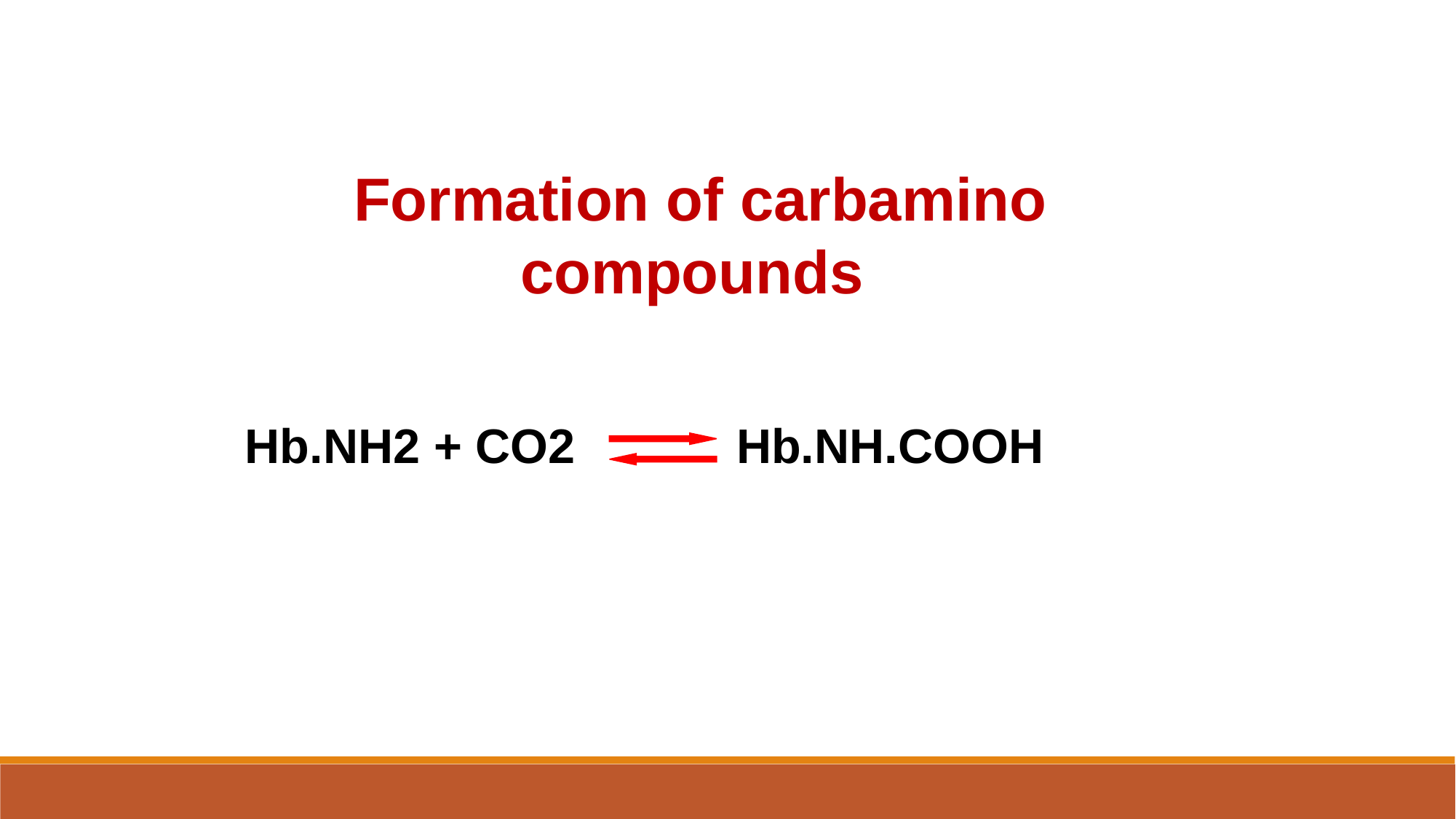

Formation of carbamino compounds
Hb.NH2 + CO2            Hb.NH.COOH